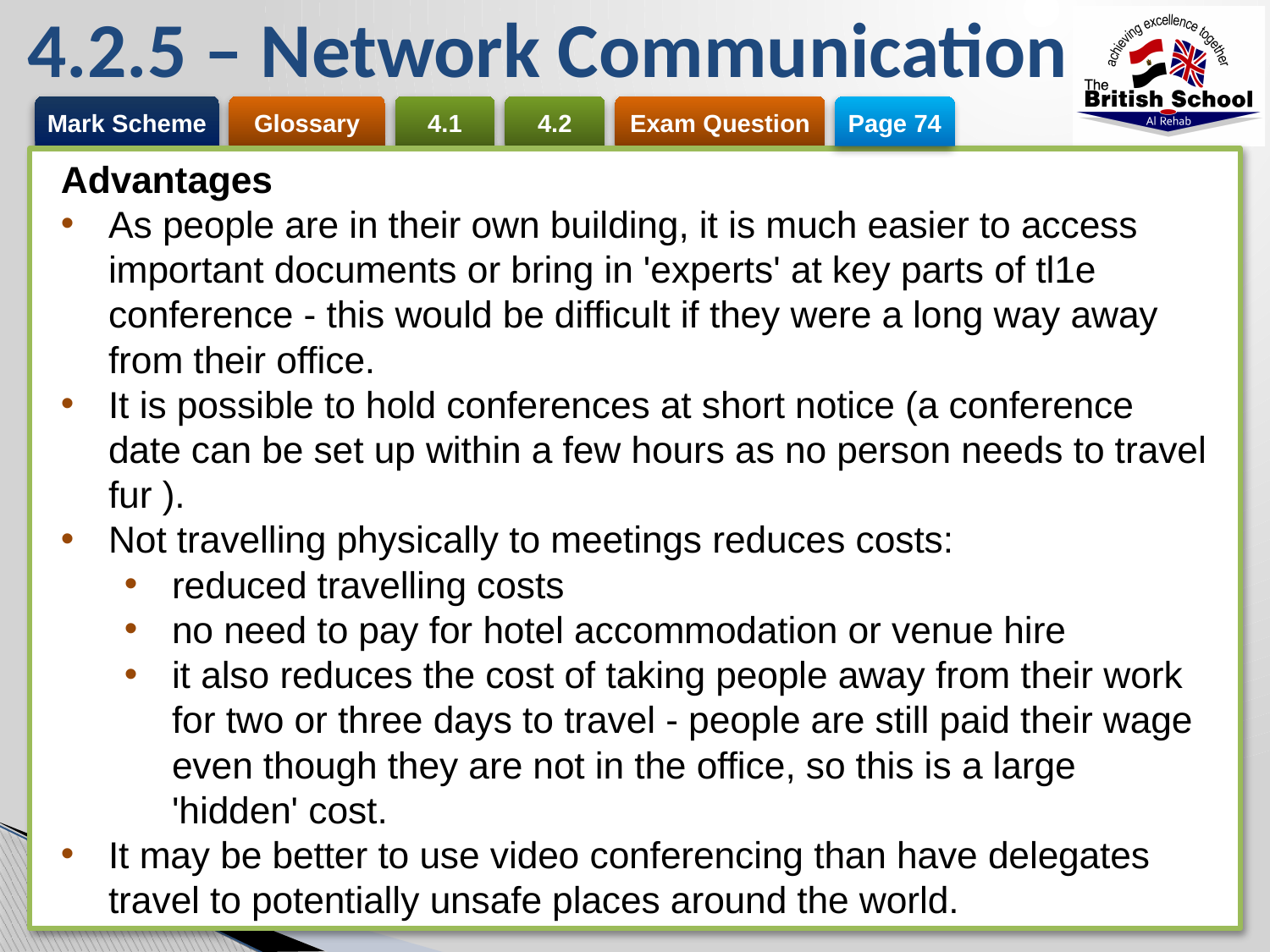

# 4.2.5 – Network Communication
Page 74
Advantages
As people are in their own building, it is much easier to access important documents or bring in 'experts' at key parts of tl1e conference - this would be difficult if they were a long way away from their office.
It is possible to hold conferences at short notice (a conference date can be set up within a few hours as no person needs to travel fur ).
Not travelling physically to meetings reduces costs:
reduced travelling costs
no need to pay for hotel accommodation or venue hire
it also reduces the cost of taking people away from their work for two or three days to travel - people are still paid their wage even though they are not in the office, so this is a large 'hidden' cost.
It may be better to use video conferencing than have delegates travel to potentially unsafe places around the world.